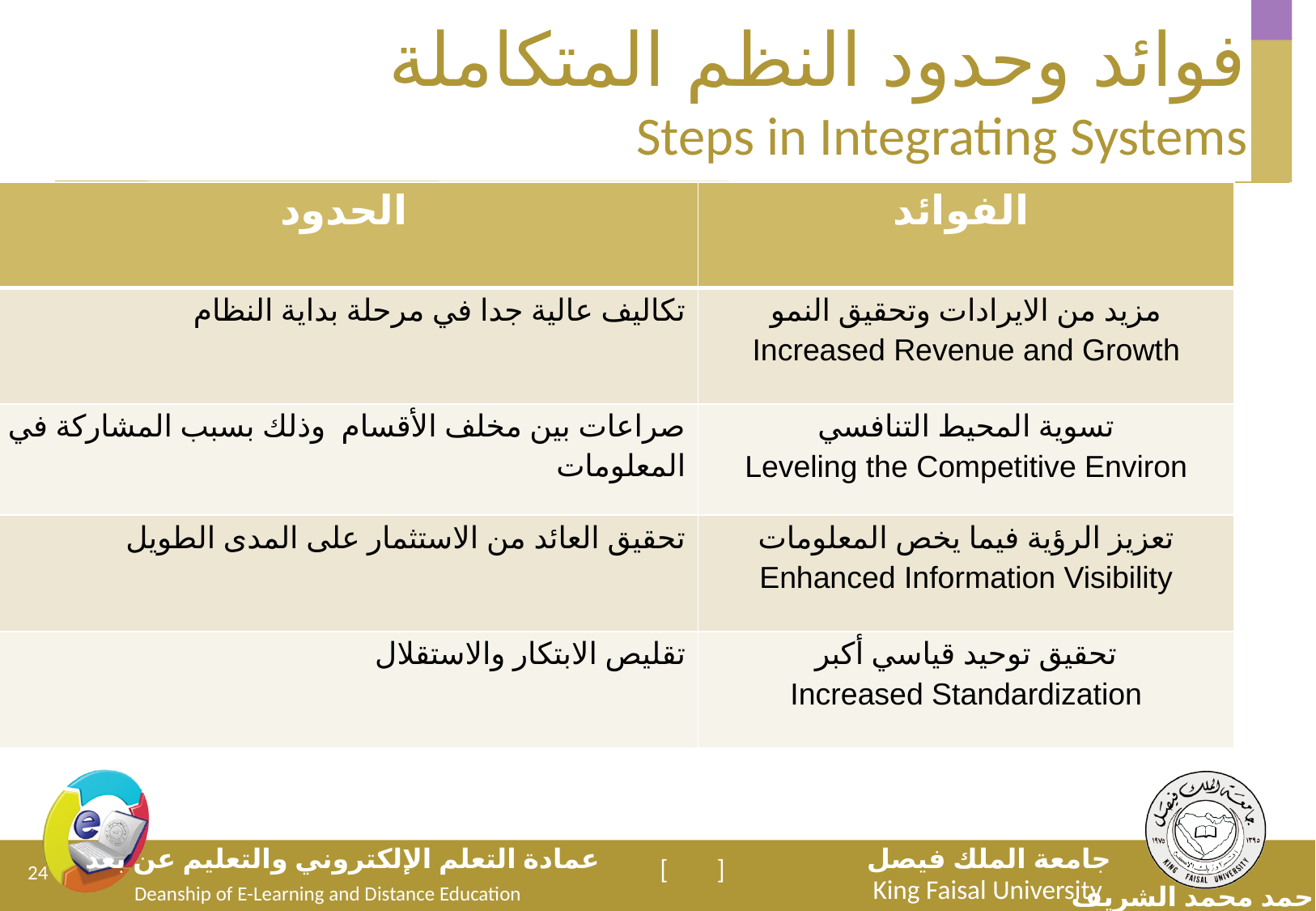

# فوائد وحدود النظم المتكاملة Steps in Integrating Systems
| الحدود | الفوائد |
| --- | --- |
| تكاليف عالية جدا في مرحلة بداية النظام | مزيد من الايرادات وتحقيق النمو Increased Revenue and Growth |
| صراعات بين مخلف الأقسام وذلك بسبب المشاركة في المعلومات | تسوية المحيط التنافسي Leveling the Competitive Environ |
| تحقيق العائد من الاستثمار على المدى الطويل | تعزيز الرؤية فيما يخص المعلومات Enhanced Information Visibility |
| تقليص الابتكار والاستقلال | تحقيق توحيد قياسي أكبر Increased Standardization |
24